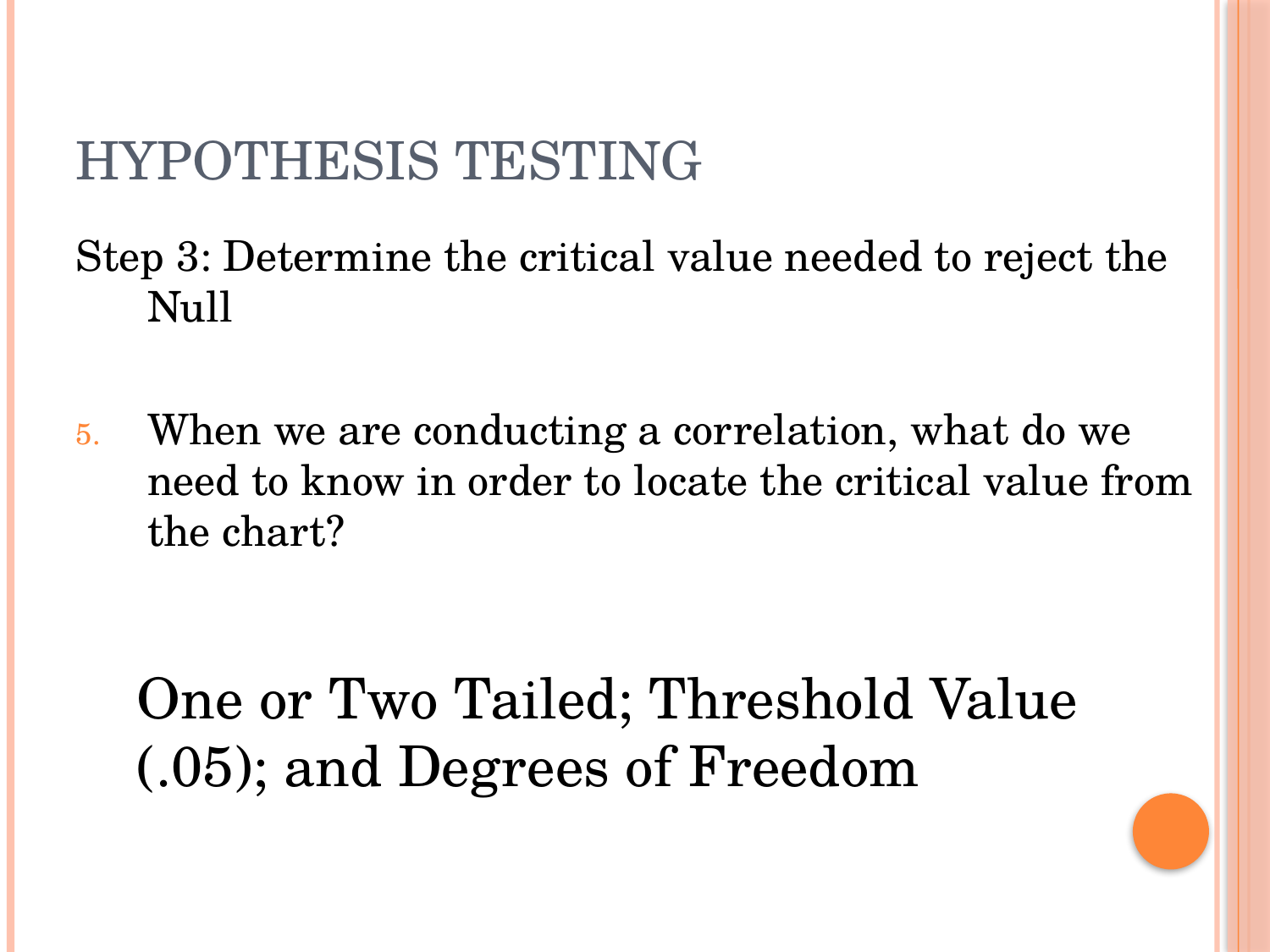

# Hypothesis Testing
Step 3: Determine the critical value needed to reject the Null

When we are conducting a correlation, what do we need to know in order to locate the critical value from the chart?
	One or Two Tailed; Threshold Value (.05); and Degrees of Freedom